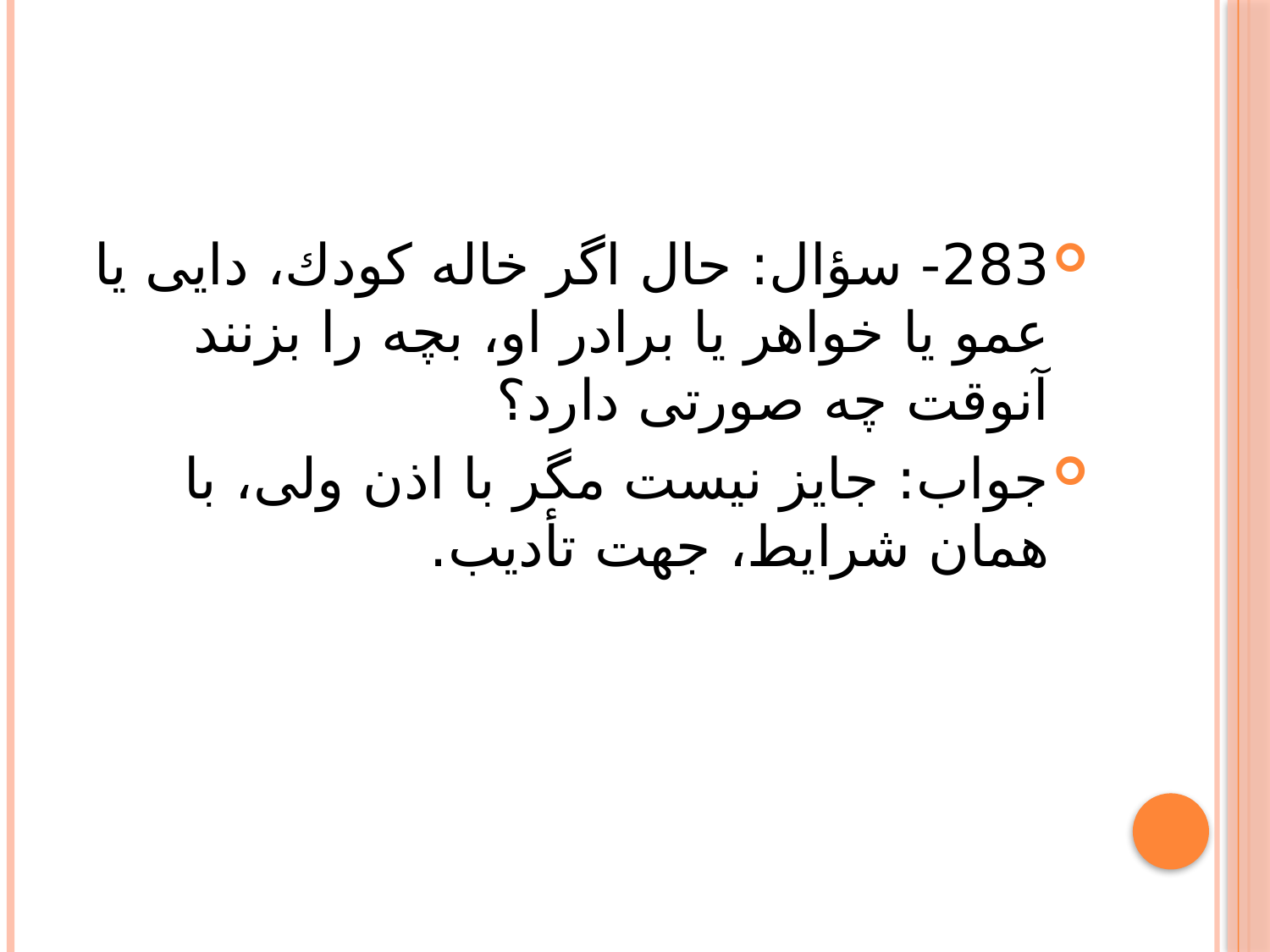

#
283- سؤال: حال اگر خاله كودك، دايى يا عمو يا خواهر يا برادر او، بچه را بزنند آنوقت چه صورتى دارد؟
جواب: جايز نيست مگر با اذن ولى، با همان شرايط، جهت تأديب.